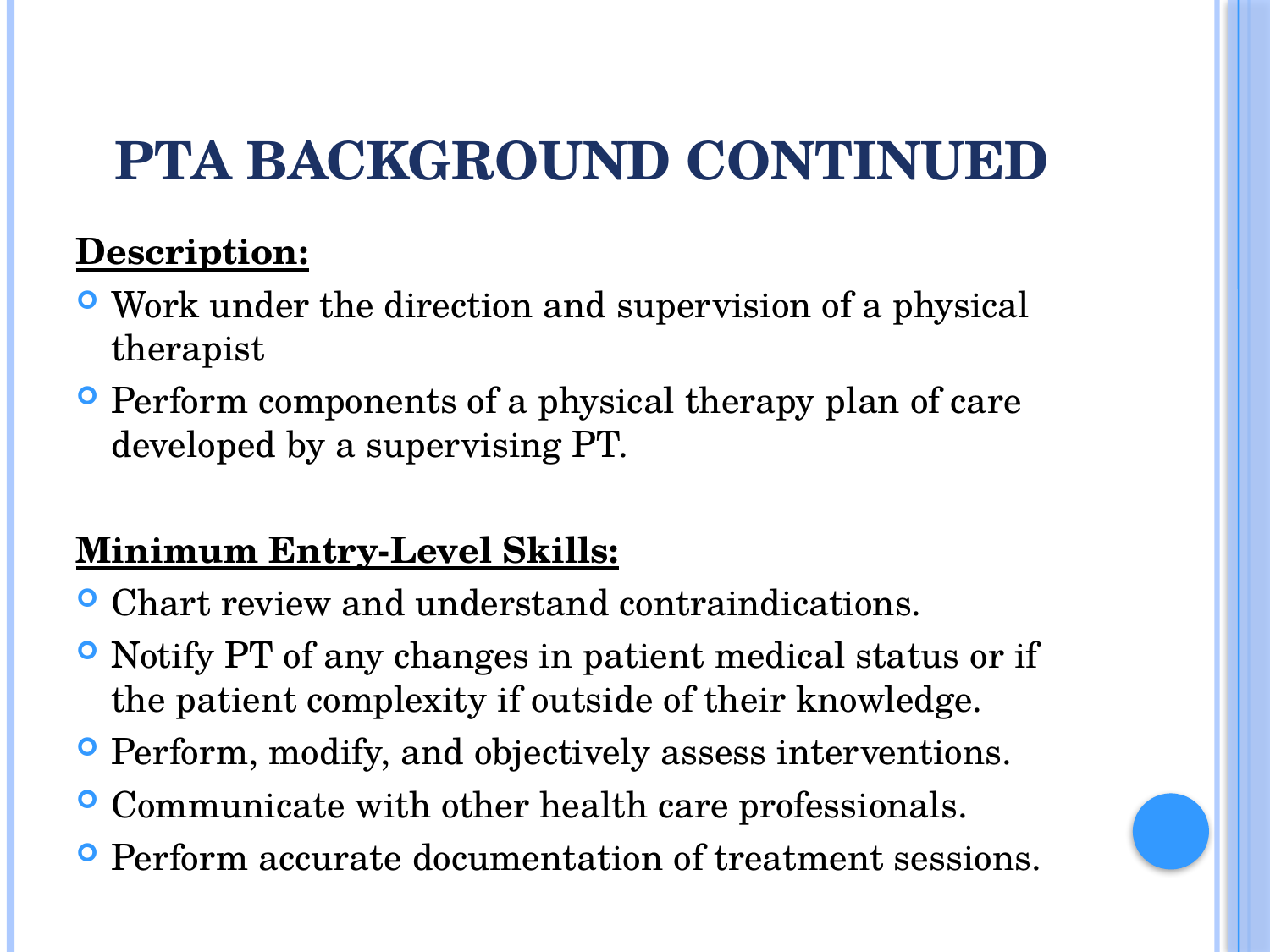

# PTA Background Continued
Description:
Work under the direction and supervision of a physical therapist
Perform components of a physical therapy plan of care developed by a supervising PT.

Minimum Entry-Level Skills:
Chart review and understand contraindications.
Notify PT of any changes in patient medical status or if the patient complexity if outside of their knowledge.
Perform, modify, and objectively assess interventions.
Communicate with other health care professionals.
Perform accurate documentation of treatment sessions.